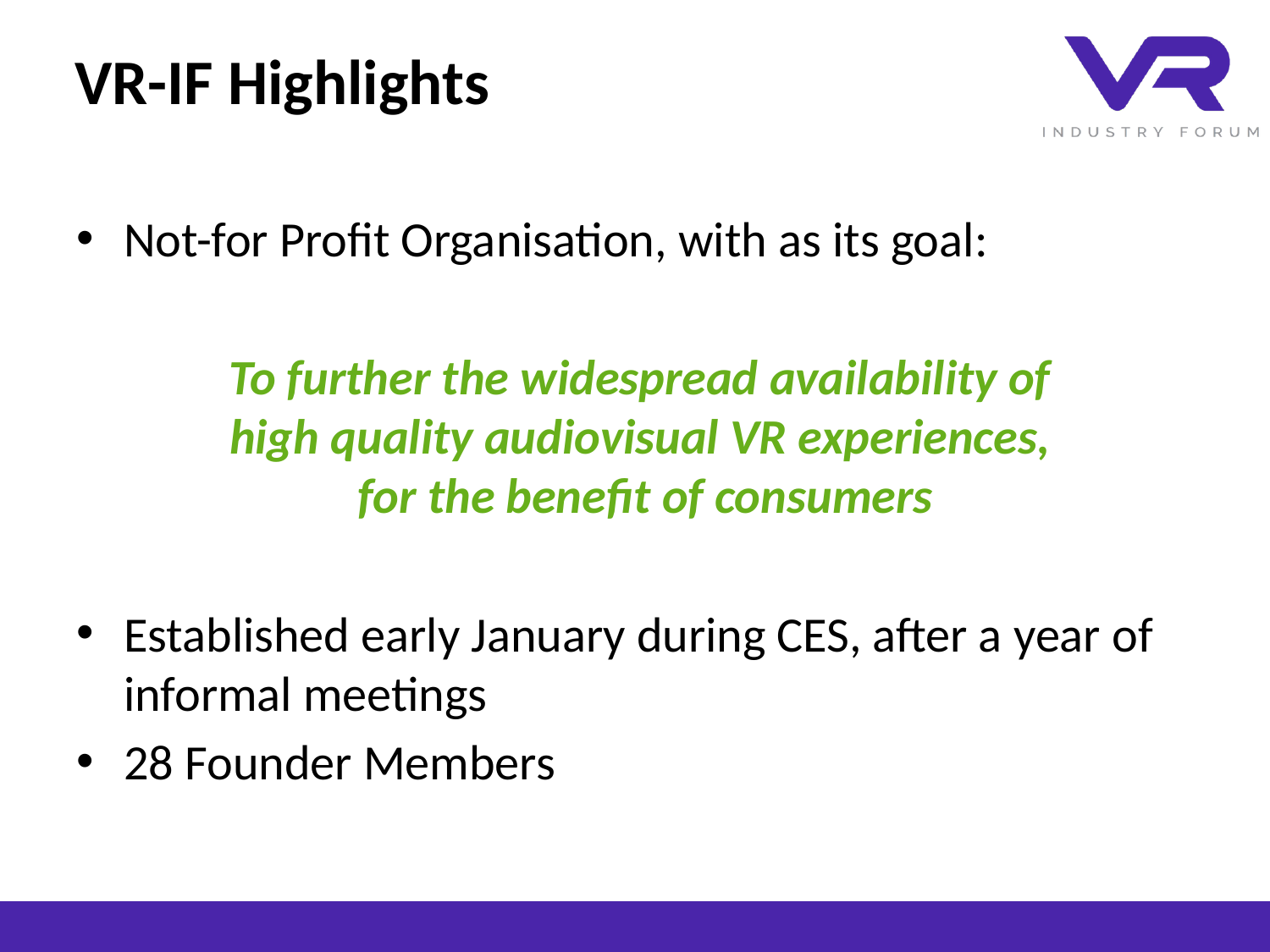

# VR-IF Highlights
Not-for Profit Organisation, with as its goal:

To further the widespread availability of
high quality audiovisual VR experiences,
for the benefit of consumers

Established early January during CES, after a year of informal meetings
28 Founder Members